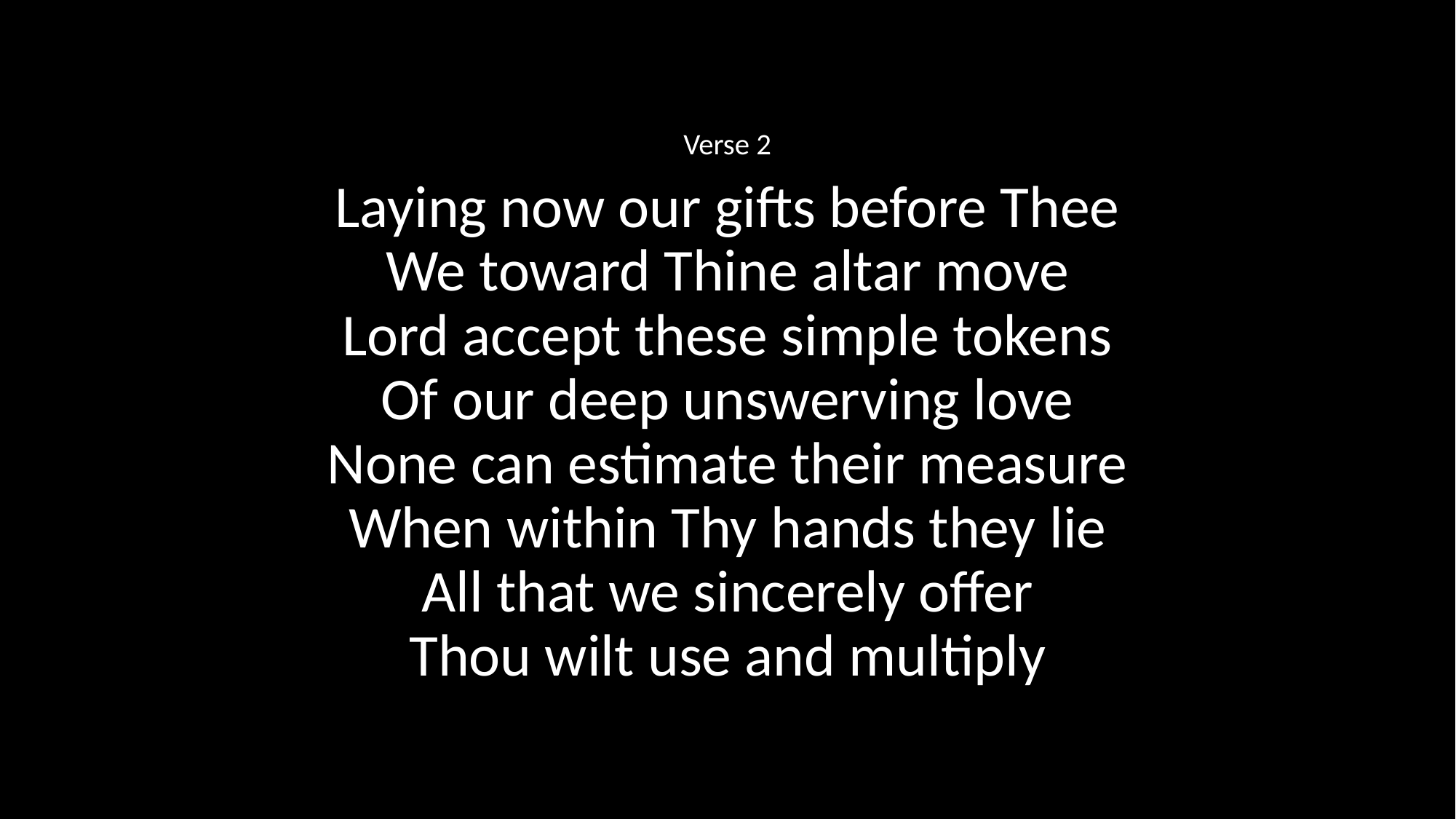

Verse 2
Laying now our gifts before Thee
We toward Thine altar move
Lord accept these simple tokens
Of our deep unswerving love
None can estimate their measure
When within Thy hands they lie
All that we sincerely offer
Thou wilt use and multiply